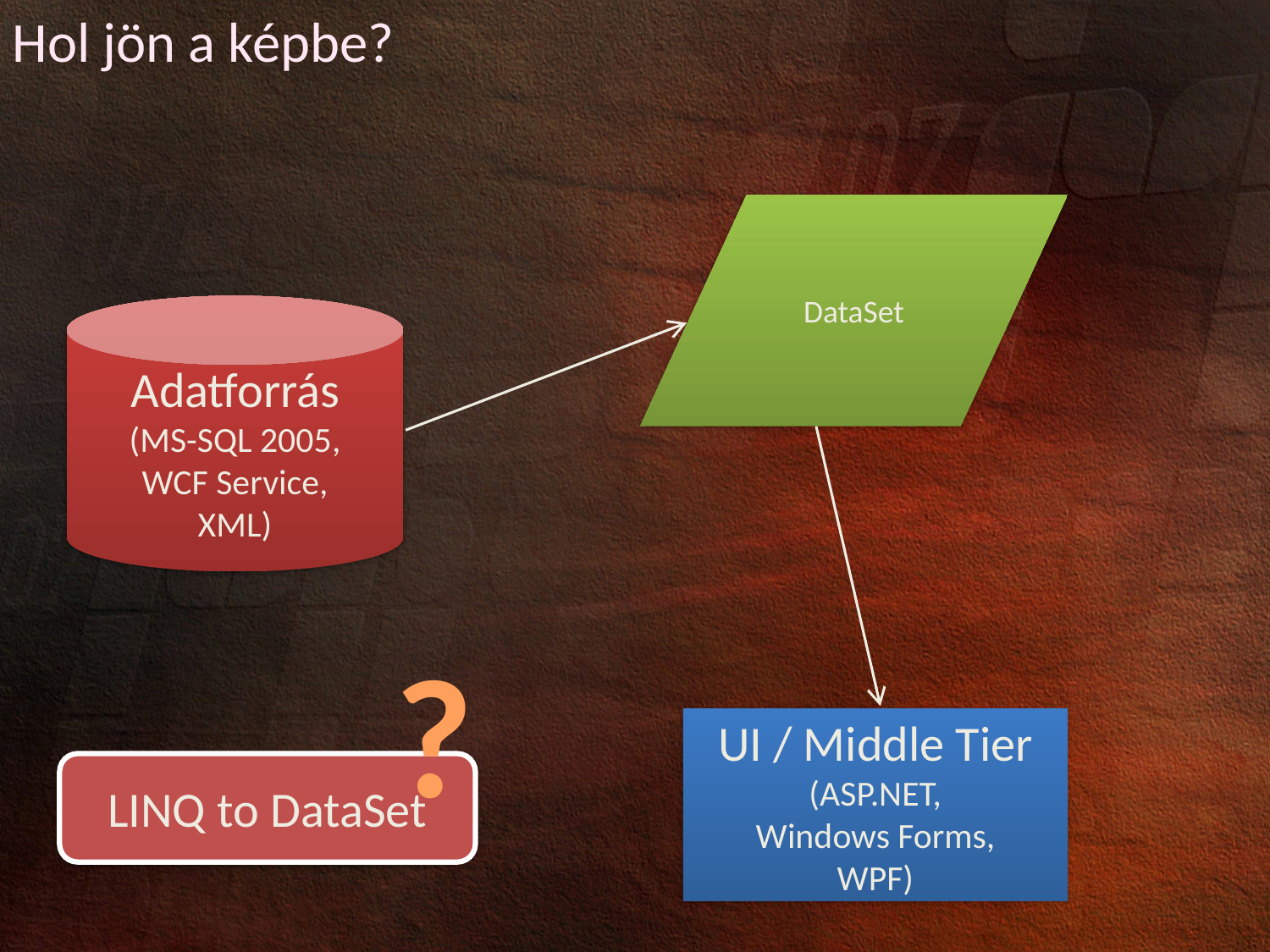

Hol jön a képbe?
DataSet
Adatforrás
(MS-SQL 2005,
WCF Service,
XML)

?
UI / Middle Tier
(ASP.NET,
Windows Forms,
WPF)
LINQ to DataSet